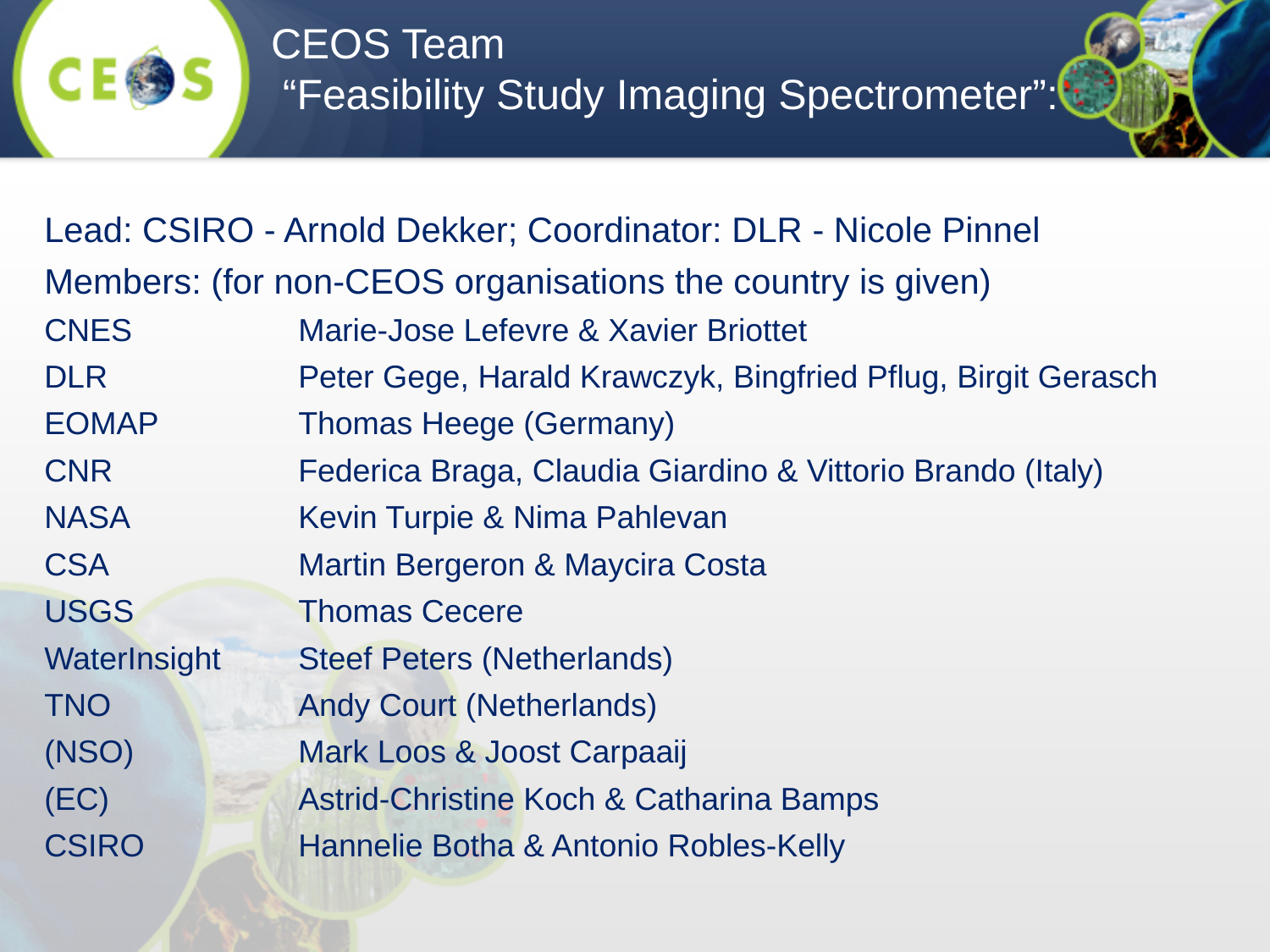

CEOS Team
 “Feasibility Study Imaging Spectrometer”:

Lead: CSIRO - Arnold Dekker; Coordinator: DLR - Nicole Pinnel
Members: (for non-CEOS organisations the country is given)
CNES		Marie-Jose Lefevre & Xavier Briottet
DLR		Peter Gege, Harald Krawczyk, Bingfried Pflug, Birgit Gerasch
EOMAP		Thomas Heege (Germany)
CNR		Federica Braga, Claudia Giardino & Vittorio Brando (Italy)
NASA		Kevin Turpie & Nima Pahlevan
CSA		Martin Bergeron & Maycira Costa
USGS		Thomas Cecere
WaterInsight	Steef Peters (Netherlands)
TNO		Andy Court (Netherlands)
(NSO)		Mark Loos & Joost Carpaaij
(EC)		Astrid-Christine Koch & Catharina Bamps
CSIRO		Hannelie Botha & Antonio Robles-Kelly